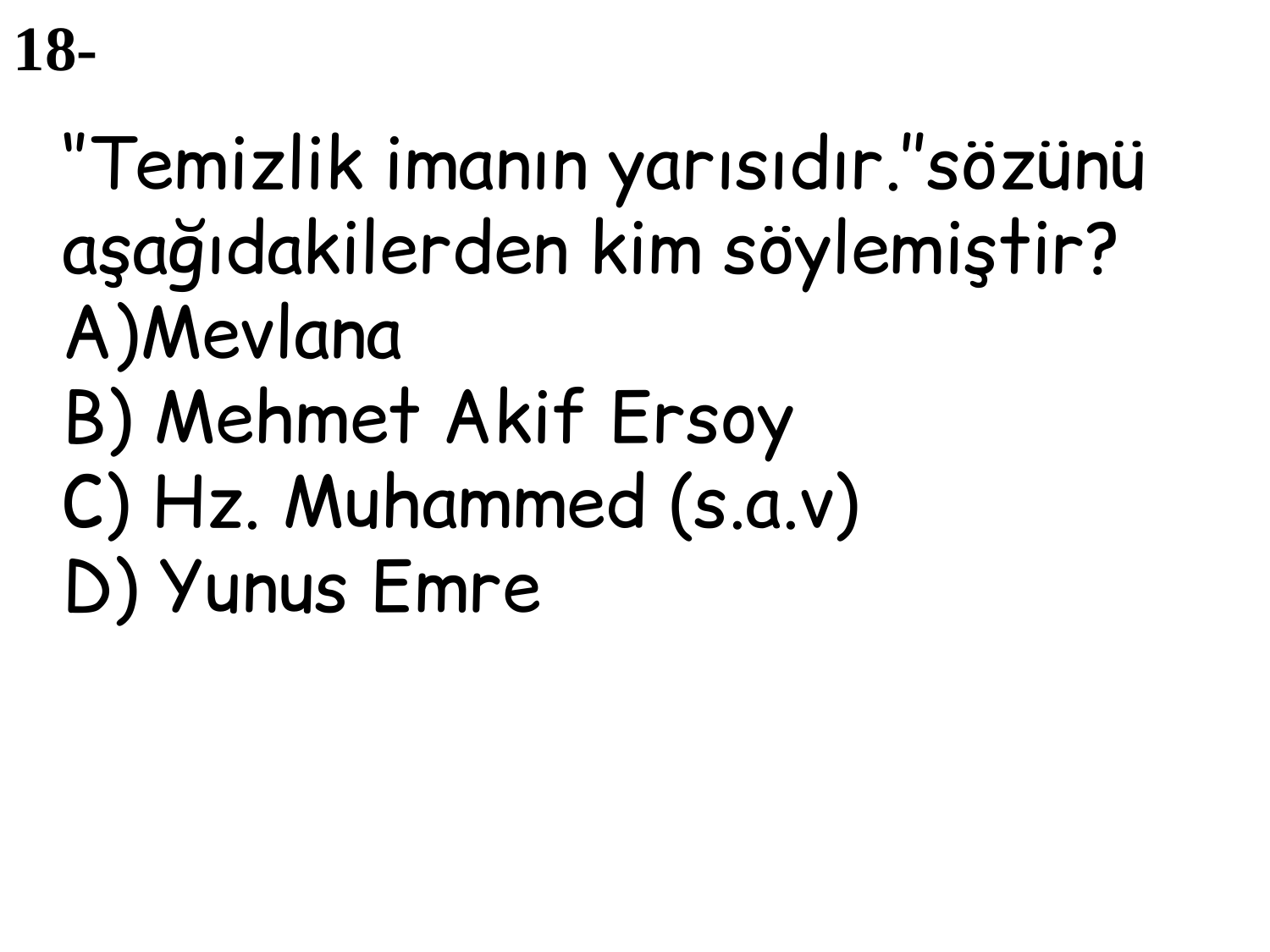

18-
‘’Temizlik imanın yarısıdır.’’sözünü aşağıdakilerden kim söylemiştir?
Mevlana
B) Mehmet Akif Ersoy
C) Hz. Muhammed (s.a.v)
D) Yunus Emre